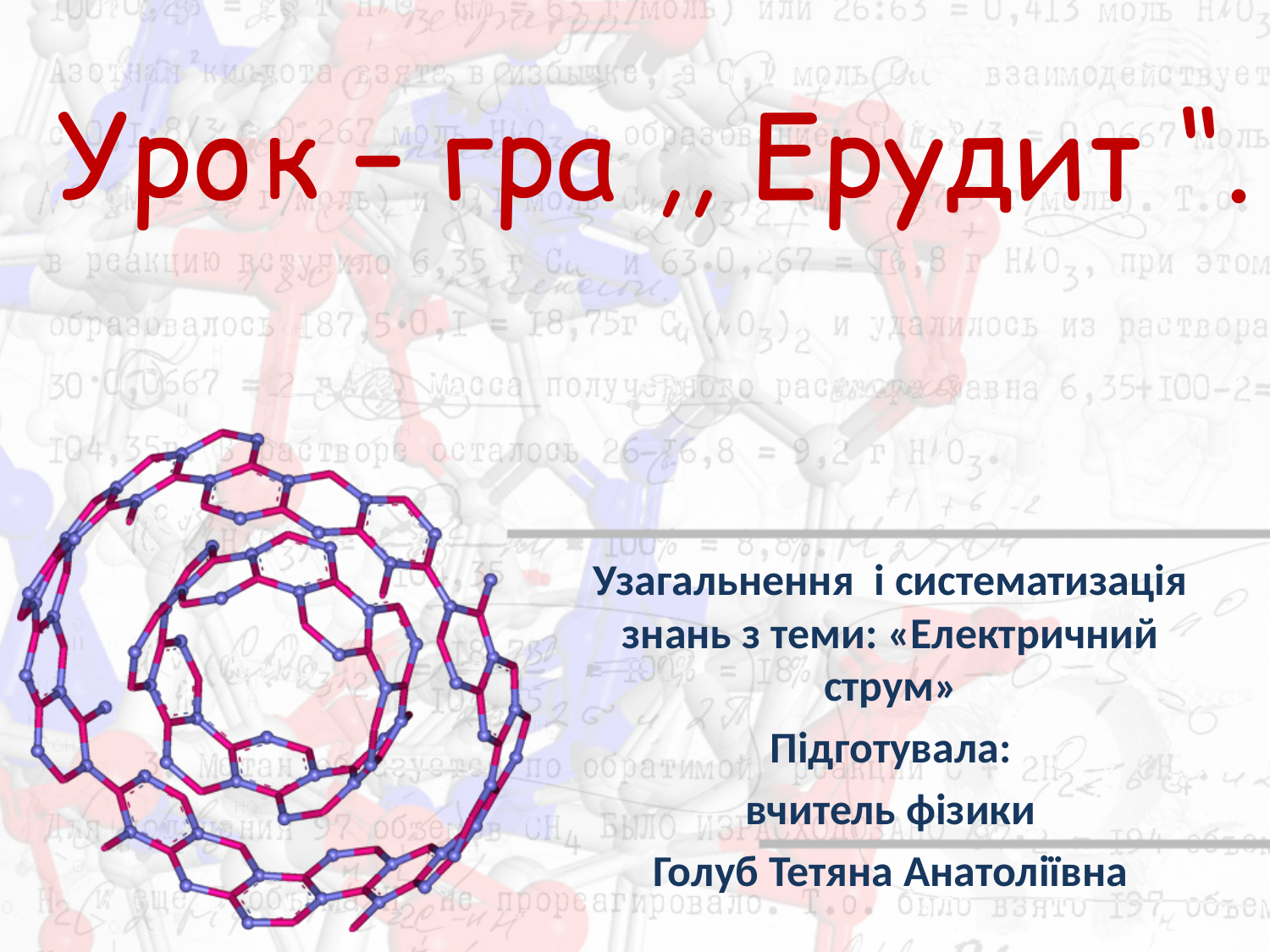

# Урок – гра ,, Ерудит “.
Узагальнення  і систематизація знань з теми: «Електричний струм»
Підготувала:
 вчитель фізики
Голуб Тетяна Анатоліївна